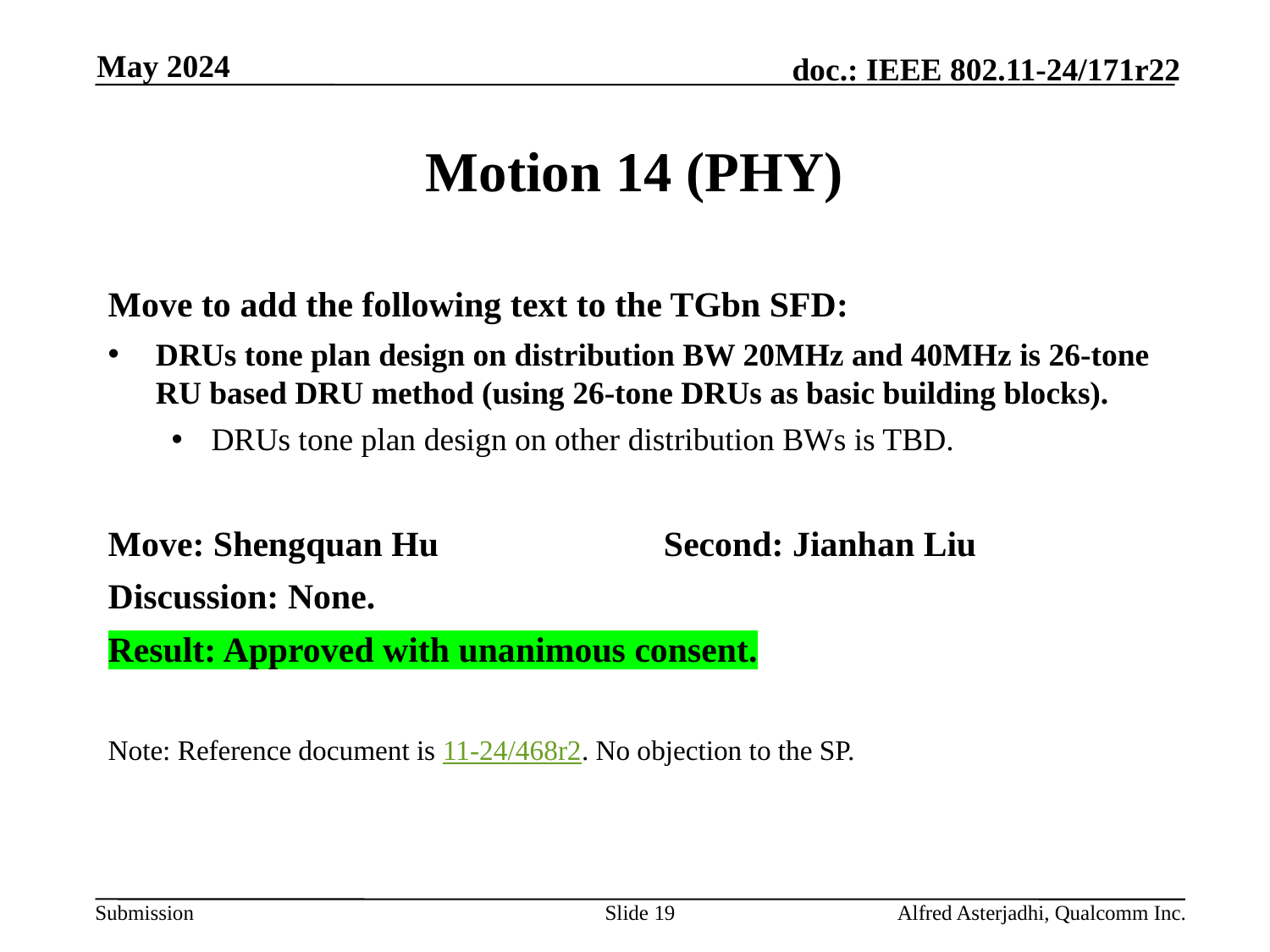

May 2024
# Motion 14 (PHY)
Move to add the following text to the TGbn SFD:
DRUs tone plan design on distribution BW 20MHz and 40MHz is 26-tone RU based DRU method (using 26-tone DRUs as basic building blocks).
DRUs tone plan design on other distribution BWs is TBD.

Move: Shengquan Hu		Second: Jianhan Liu
Discussion: None.
Result: Approved with unanimous consent.

Note: Reference document is 11-24/468r2. No objection to the SP.

Slide 19
Alfred Asterjadhi, Qualcomm Inc.